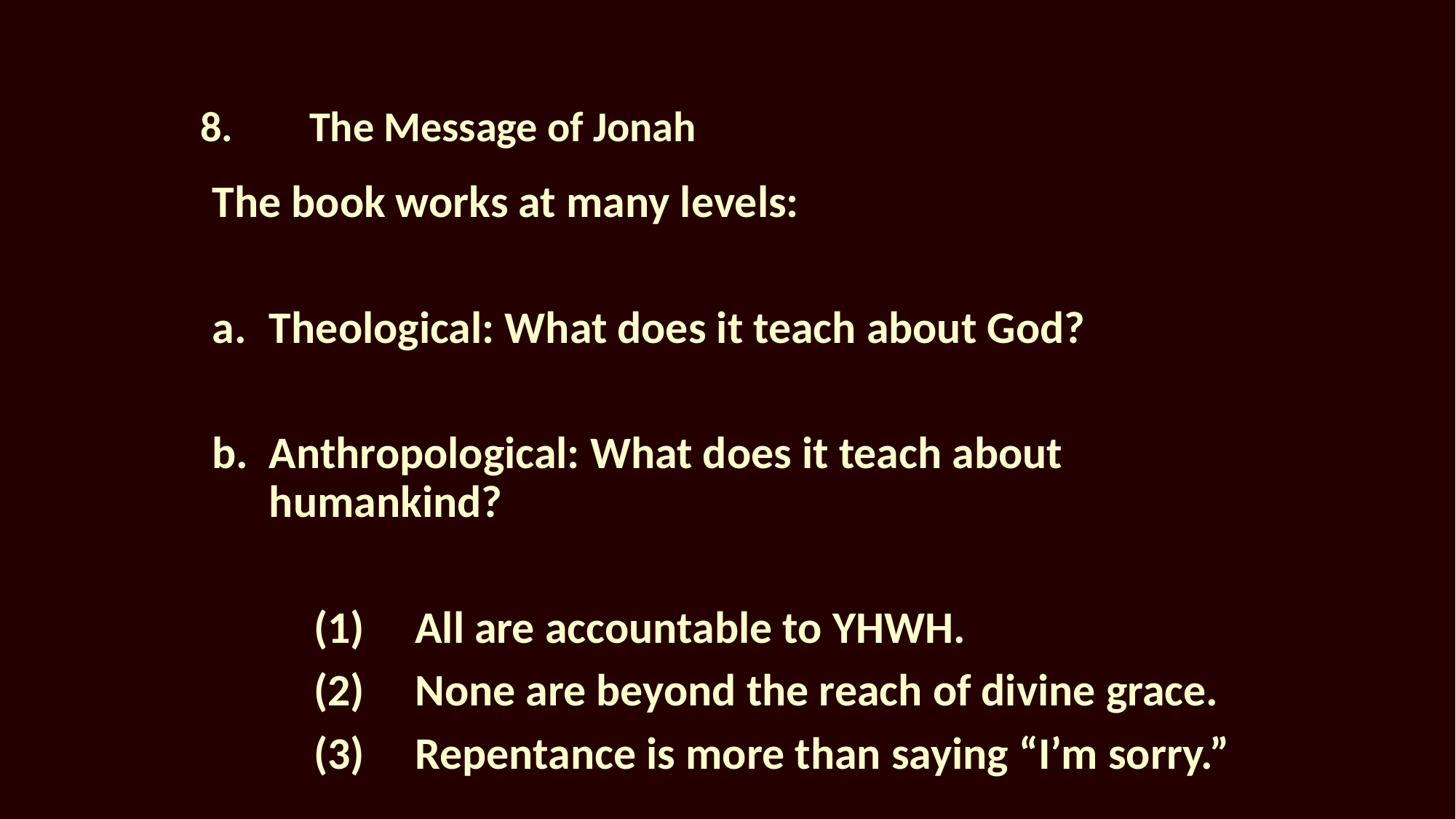

# 8.	The Message of Jonah
The book works at many levels:

Theological: What does it teach about God?

Anthropological: What does it teach about humankind?

	(1)	All are accountable to YHWH.
	(2)	None are beyond the reach of divine grace.
	(3)	Repentance is more than saying “I’m sorry.”